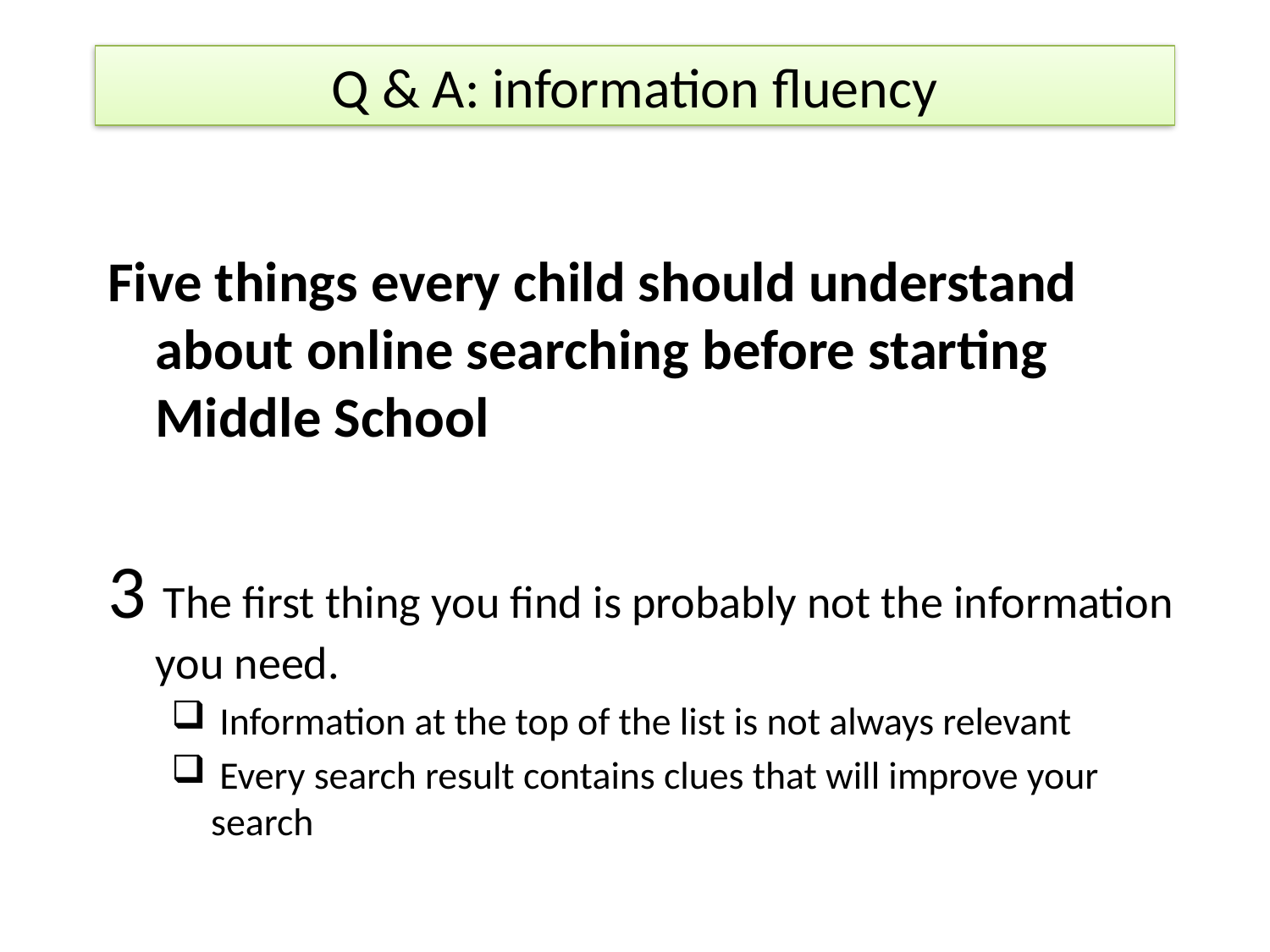

Q & A: information fluency
Five things every child should understand about online searching before starting Middle School

3 The first thing you find is probably not the information you need.
 Information at the top of the list is not always relevant
 Every search result contains clues that will improve your search